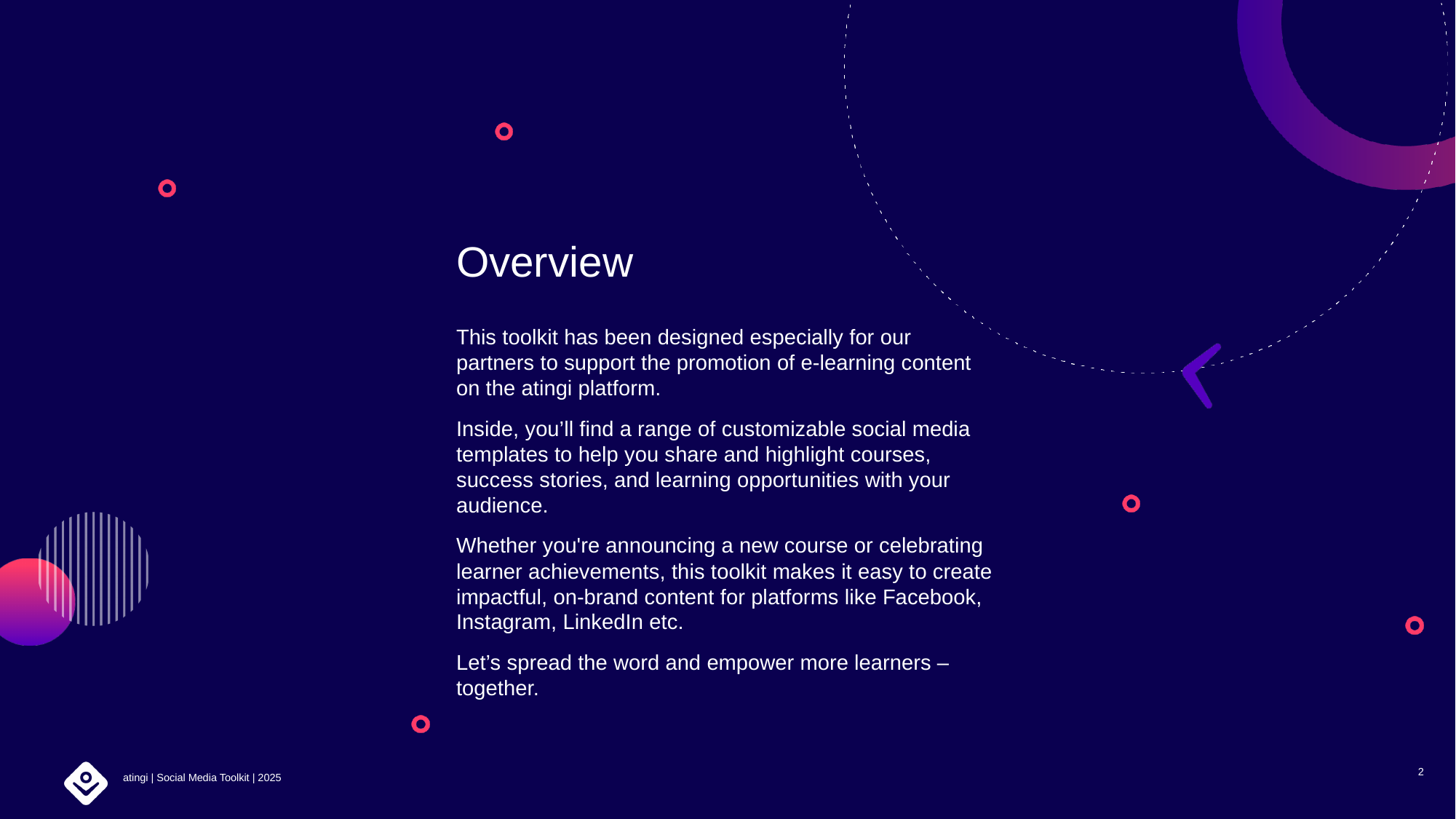

# Overview
This toolkit has been designed especially for our partners to support the promotion of e-learning content on the atingi platform.
Inside, you’ll find a range of customizable social media templates to help you share and highlight courses, success stories, and learning opportunities with your audience.
Whether you're announcing a new course or celebrating learner achievements, this toolkit makes it easy to create impactful, on-brand content for platforms like Facebook, Instagram, LinkedIn etc.
Let’s spread the word and empower more learners – together.
2
atingi | Social Media Toolkit | 2025